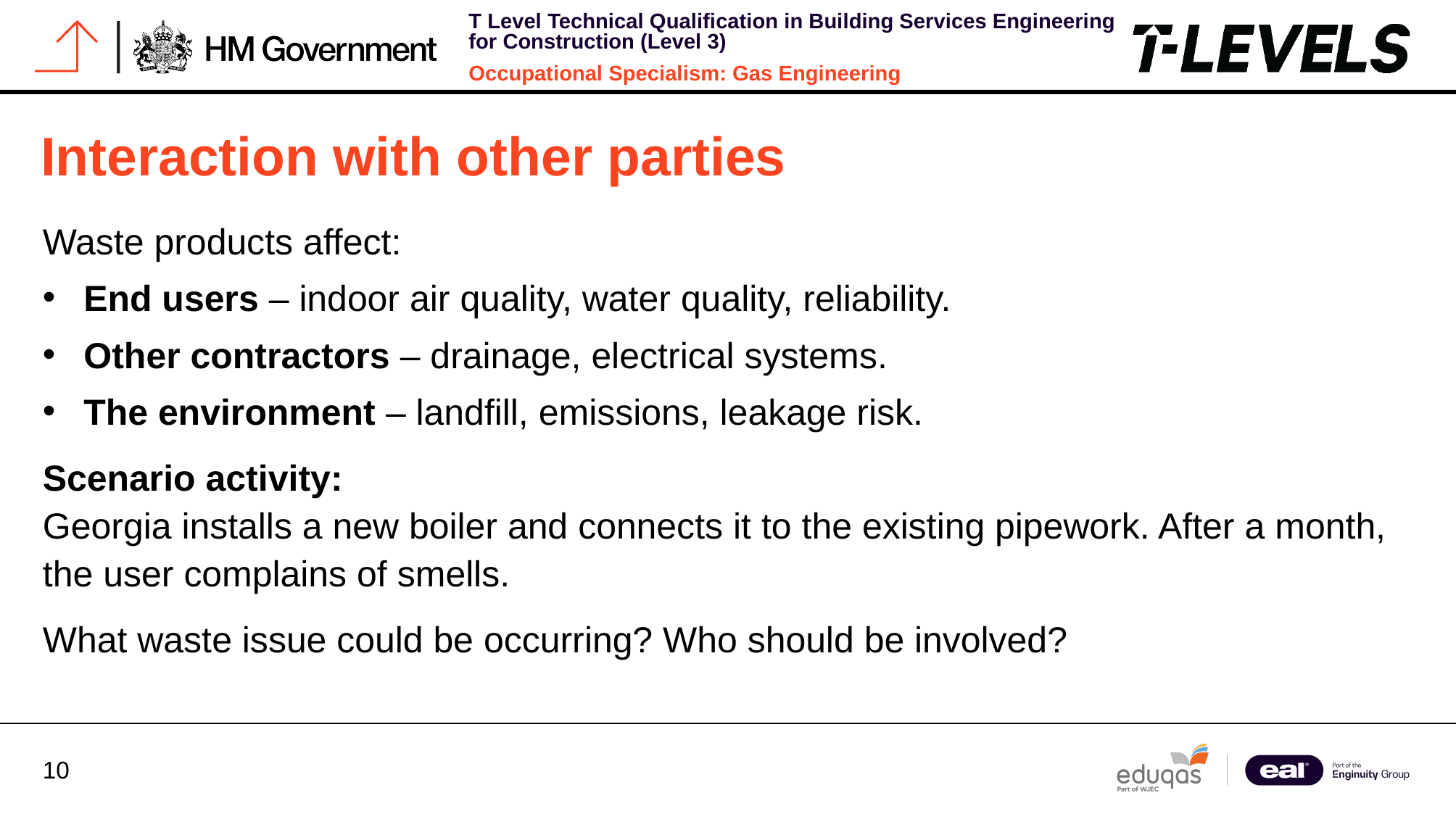

# Interaction with other parties
Waste products affect:
End users – indoor air quality, water quality, reliability.
Other contractors – drainage, electrical systems.
The environment – landfill, emissions, leakage risk.
Scenario activity:
Georgia installs a new boiler and connects it to the existing pipework. After a month, the user complains of smells.
What waste issue could be occurring? Who should be involved?